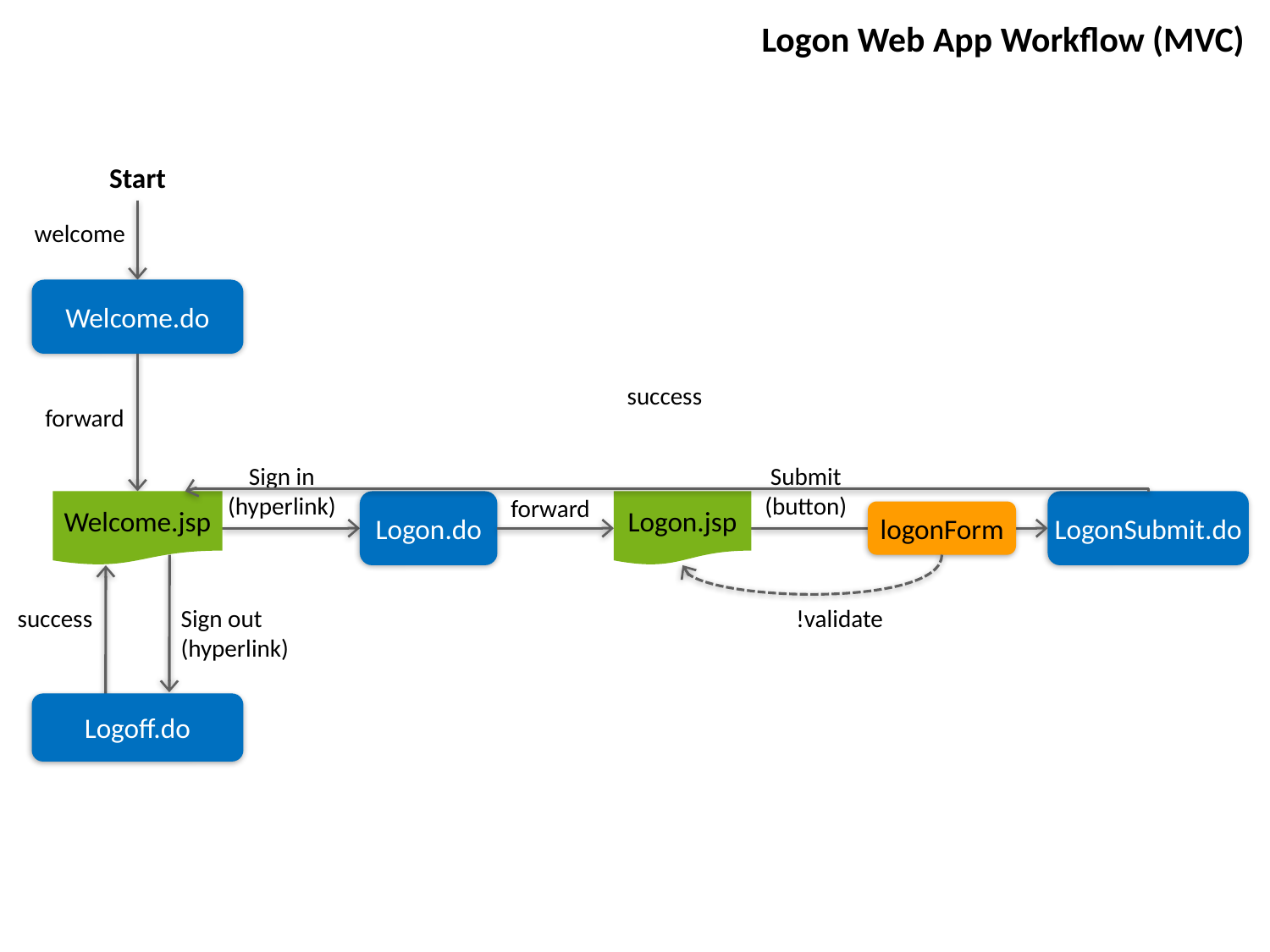

Logon Web App Workflow (MVC)
Start
welcome
Welcome.do
success
forward
Sign in
(hyperlink)
Submit
(button)
forward
Welcome.jsp

Logon.do
Logon.jsp
LogonSubmit.do
logonForm
!validate
success
Sign out
(hyperlink)
Logoff.do